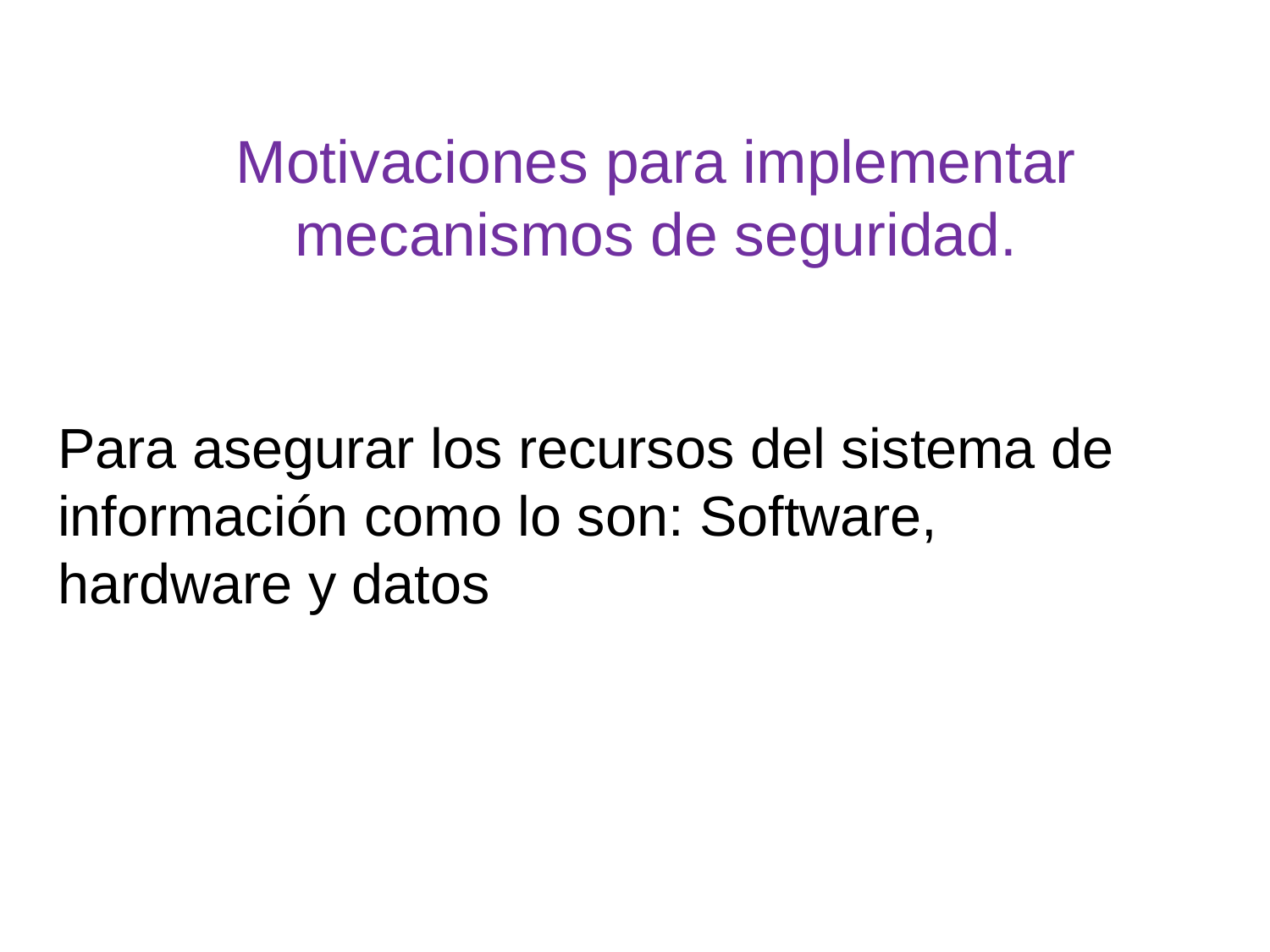

# Motivaciones para implementar mecanismos de seguridad.
Para asegurar los recursos del sistema de información como lo son: Software, hardware y datos